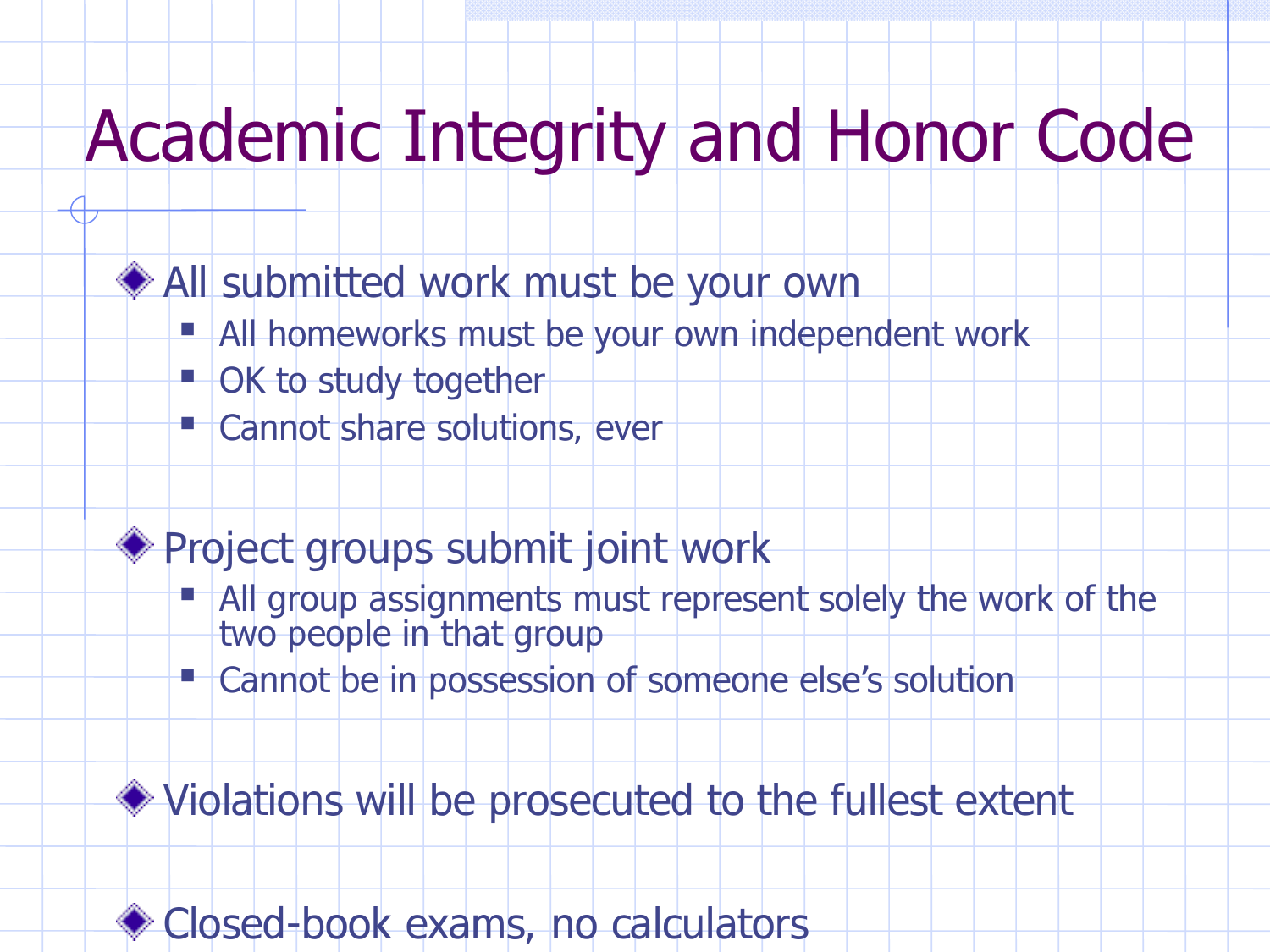

# Academic Integrity and Honor Code
All submitted work must be your own
All homeworks must be your own independent work
OK to study together
Cannot share solutions, ever

Project groups submit joint work
All group assignments must represent solely the work of the two people in that group
Cannot be in possession of someone else’s solution

Violations will be prosecuted to the fullest extent

Closed-book exams, no calculators